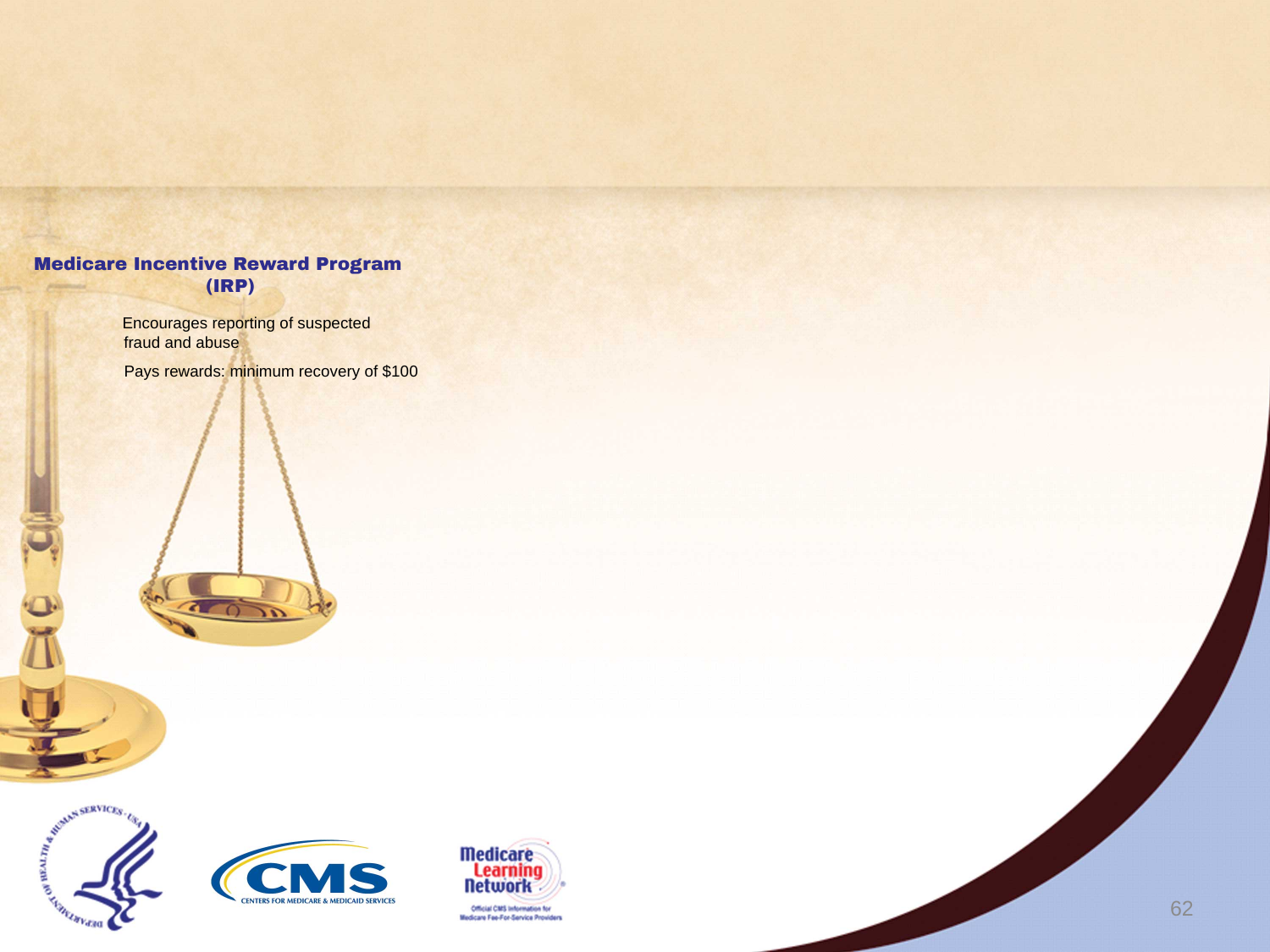

# Medicare Incentive Reward Program (IRP) Encourages reporting of suspected fraud and abuse
Pays rewards: minimum recovery of $100

62